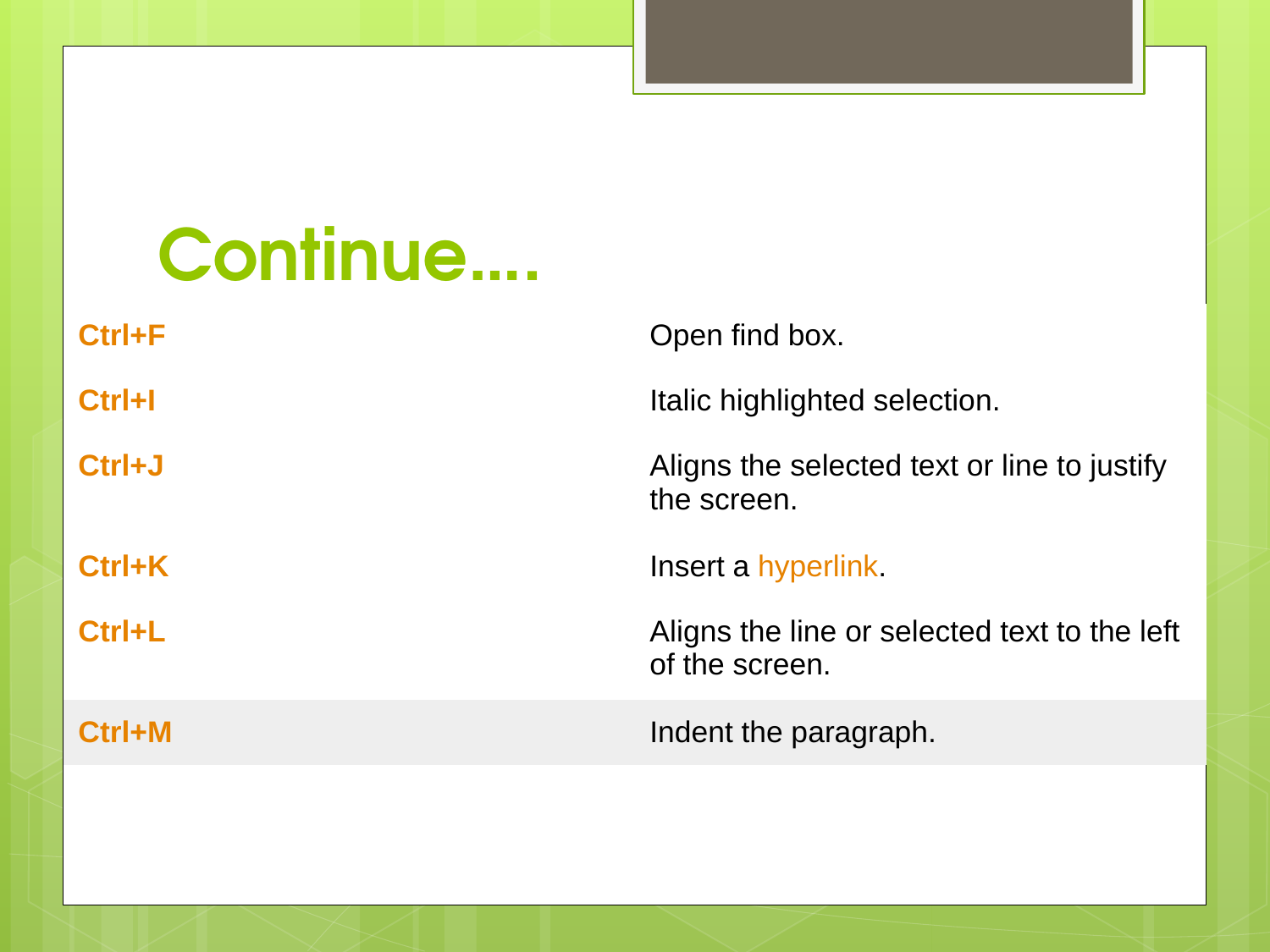

# Continue….
| Ctrl+F | Open find box. |
| --- | --- |
| Ctrl+I | Italic highlighted selection. |
| Ctrl+J | Aligns the selected text or line to justify the screen. |
| Ctrl+K | Insert a hyperlink. |
| Ctrl+L | Aligns the line or selected text to the left of the screen. |
| Ctrl+M | Indent the paragraph. |